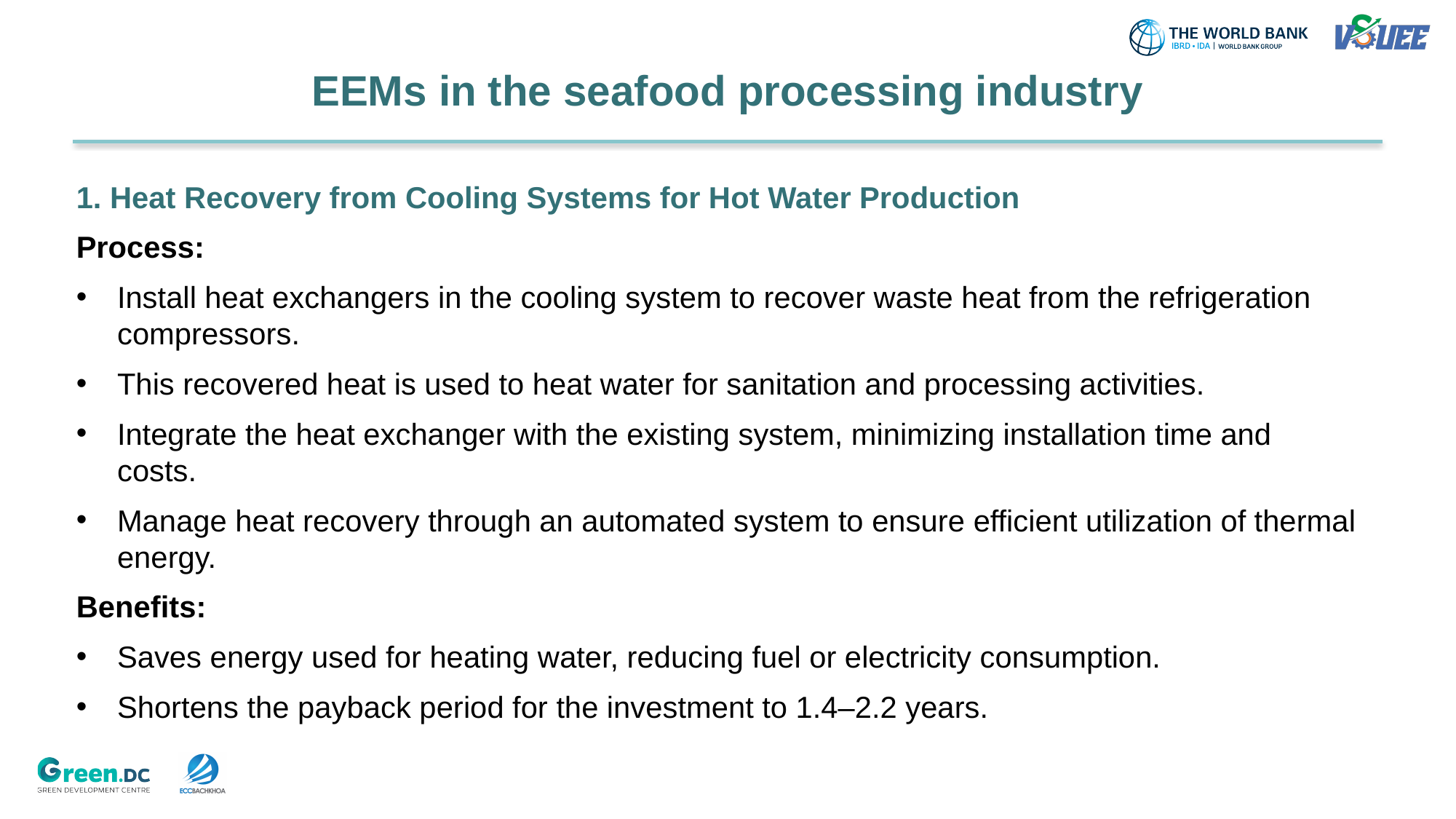

# EEMs in the seafood processing industry
1. Heat Recovery from Cooling Systems for Hot Water Production
Process:
Install heat exchangers in the cooling system to recover waste heat from the refrigeration compressors.
This recovered heat is used to heat water for sanitation and processing activities.
Integrate the heat exchanger with the existing system, minimizing installation time and costs.
Manage heat recovery through an automated system to ensure efficient utilization of thermal energy.
Benefits:
Saves energy used for heating water, reducing fuel or electricity consumption.
Shortens the payback period for the investment to 1.4–2.2 years.